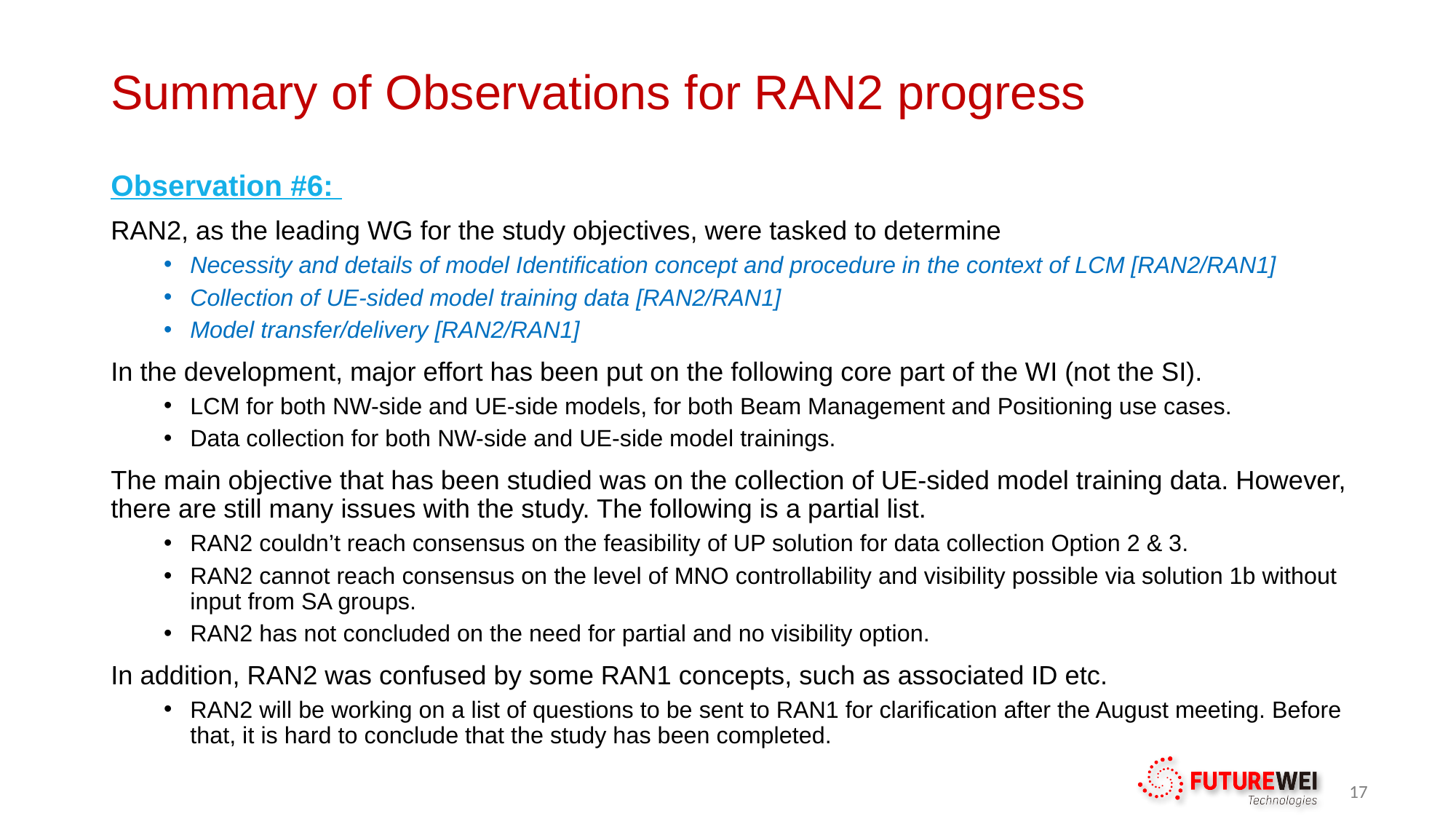

# Summary of Observations for RAN2 progress
Observation #6:
RAN2, as the leading WG for the study objectives, were tasked to determine
Necessity and details of model Identification concept and procedure in the context of LCM [RAN2/RAN1]
Collection of UE-sided model training data [RAN2/RAN1]
Model transfer/delivery [RAN2/RAN1]
In the development, major effort has been put on the following core part of the WI (not the SI).
LCM for both NW-side and UE-side models, for both Beam Management and Positioning use cases.
Data collection for both NW-side and UE-side model trainings.
The main objective that has been studied was on the collection of UE-sided model training data. However, there are still many issues with the study. The following is a partial list.
RAN2 couldn’t reach consensus on the feasibility of UP solution for data collection Option 2 & 3.
RAN2 cannot reach consensus on the level of MNO controllability and visibility possible via solution 1b without input from SA groups.
RAN2 has not concluded on the need for partial and no visibility option.
In addition, RAN2 was confused by some RAN1 concepts, such as associated ID etc.
RAN2 will be working on a list of questions to be sent to RAN1 for clarification after the August meeting. Before that, it is hard to conclude that the study has been completed.
17